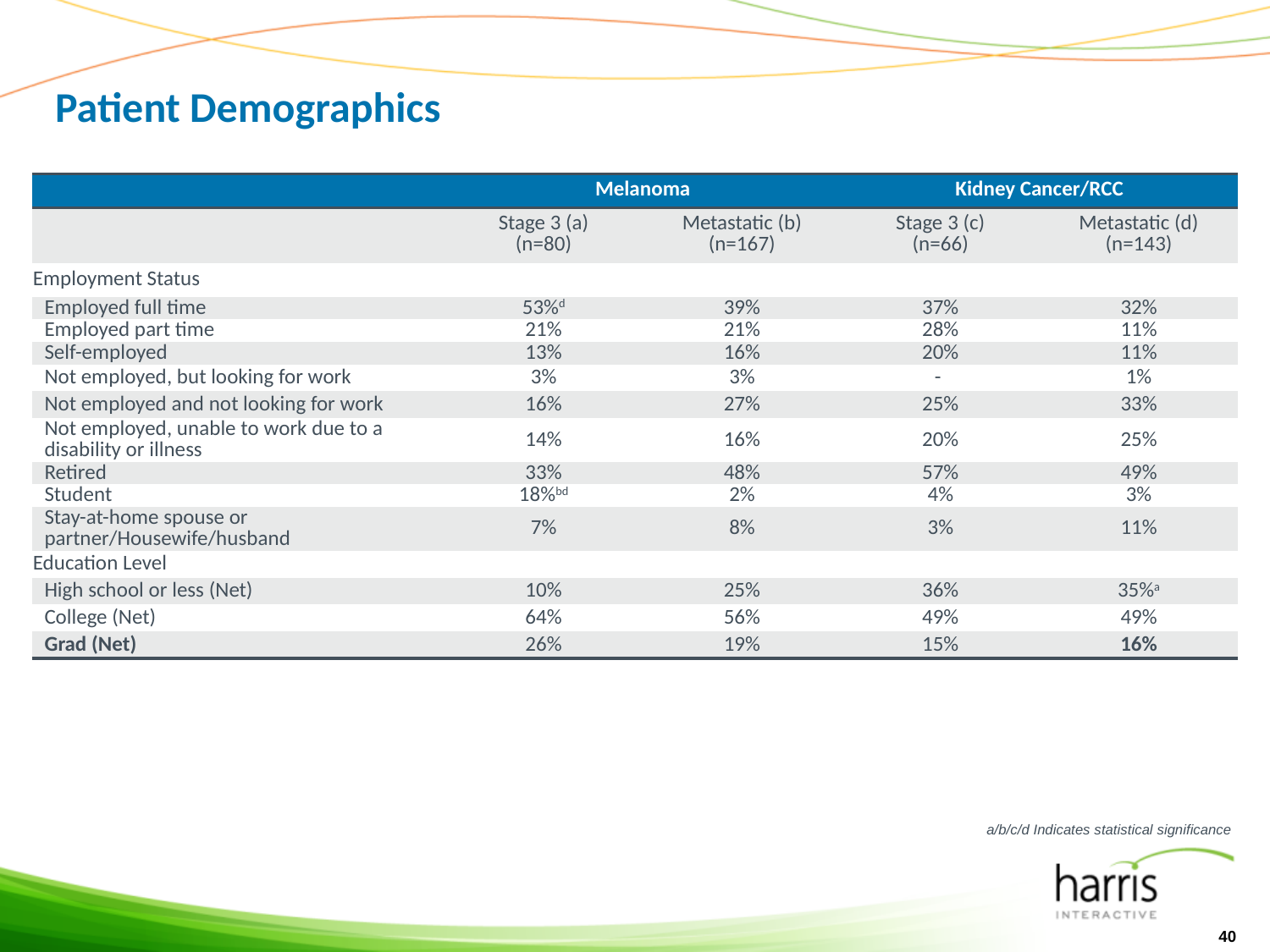

# Patient Demographics
|  | Melanoma |  | Kidney Cancer/RCC |  |
| --- | --- | --- | --- | --- |
|  | Stage 3 (a) (n=80) | Metastatic (b) (n=167) | Stage 3 (c) (n=66) | Metastatic (d) (n=143) |
| Employment Status |  |  |  |  |
| Employed full time | 53%d | 39% | 37% | 32% |
| Employed part time | 21% | 21% | 28% | 11% |
| Self-employed | 13% | 16% | 20% | 11% |
| Not employed, but looking for work | 3% | 3% | - | 1% |
| Not employed and not looking for work | 16% | 27% | 25% | 33% |
| Not employed, unable to work due to a disability or illness | 14% | 16% | 20% | 25% |
| Retired | 33% | 48% | 57% | 49% |
| Student | 18%bd | 2% | 4% | 3% |
| Stay-at-home spouse or partner/Housewife/husband | 7% | 8% | 3% | 11% |
| Education Level |  |  |  |  |
| High school or less (Net) | 10% | 25% | 36% | 35%a |
| College (Net) | 64% | 56% | 49% | 49% |
| Grad (Net) | 26% | 19% | 15% | 16% |
a/b/c/d Indicates statistical significance
40